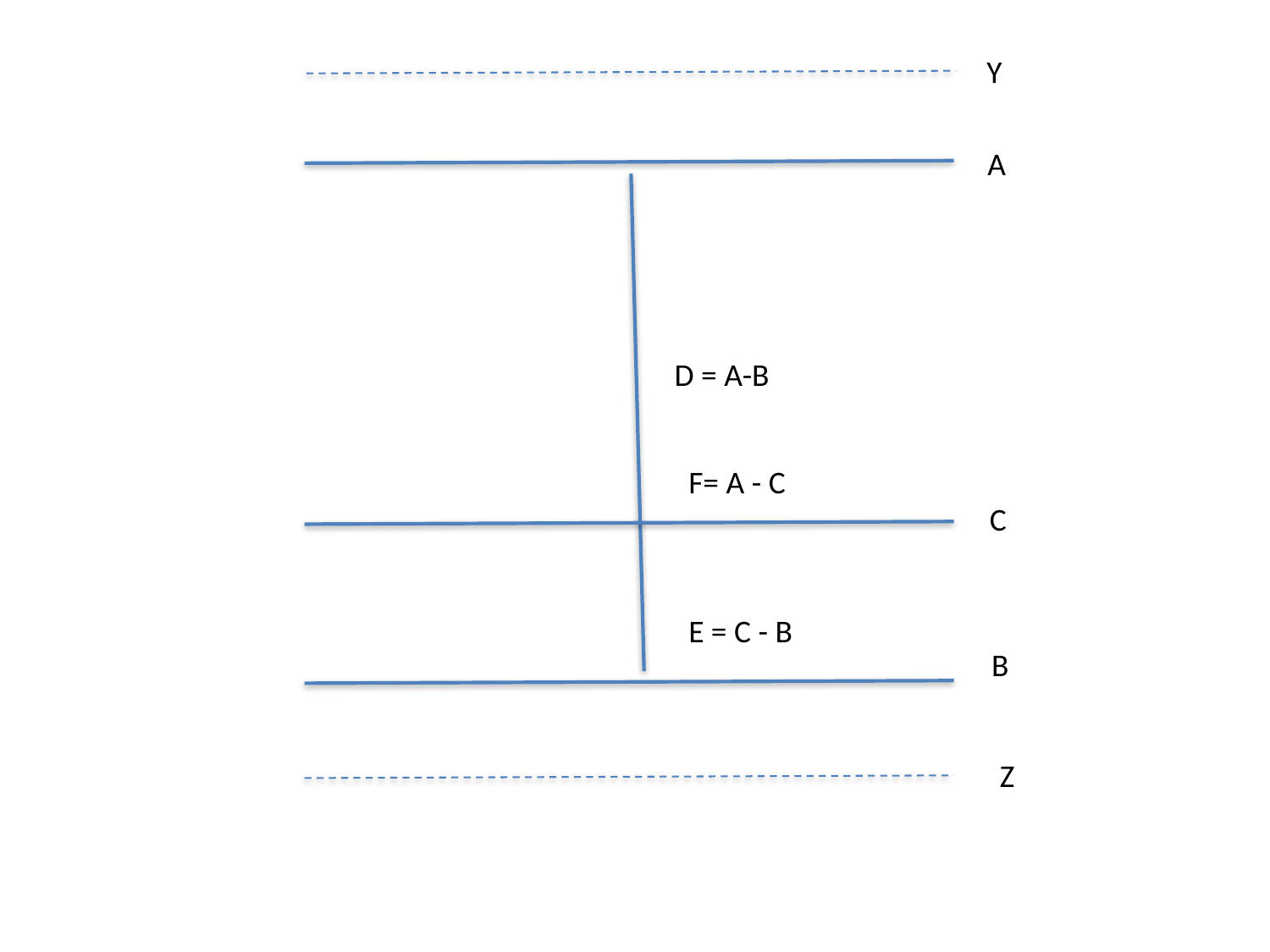

Y
A
D = A-B
F= A - C
C

E = C - B
B

Z